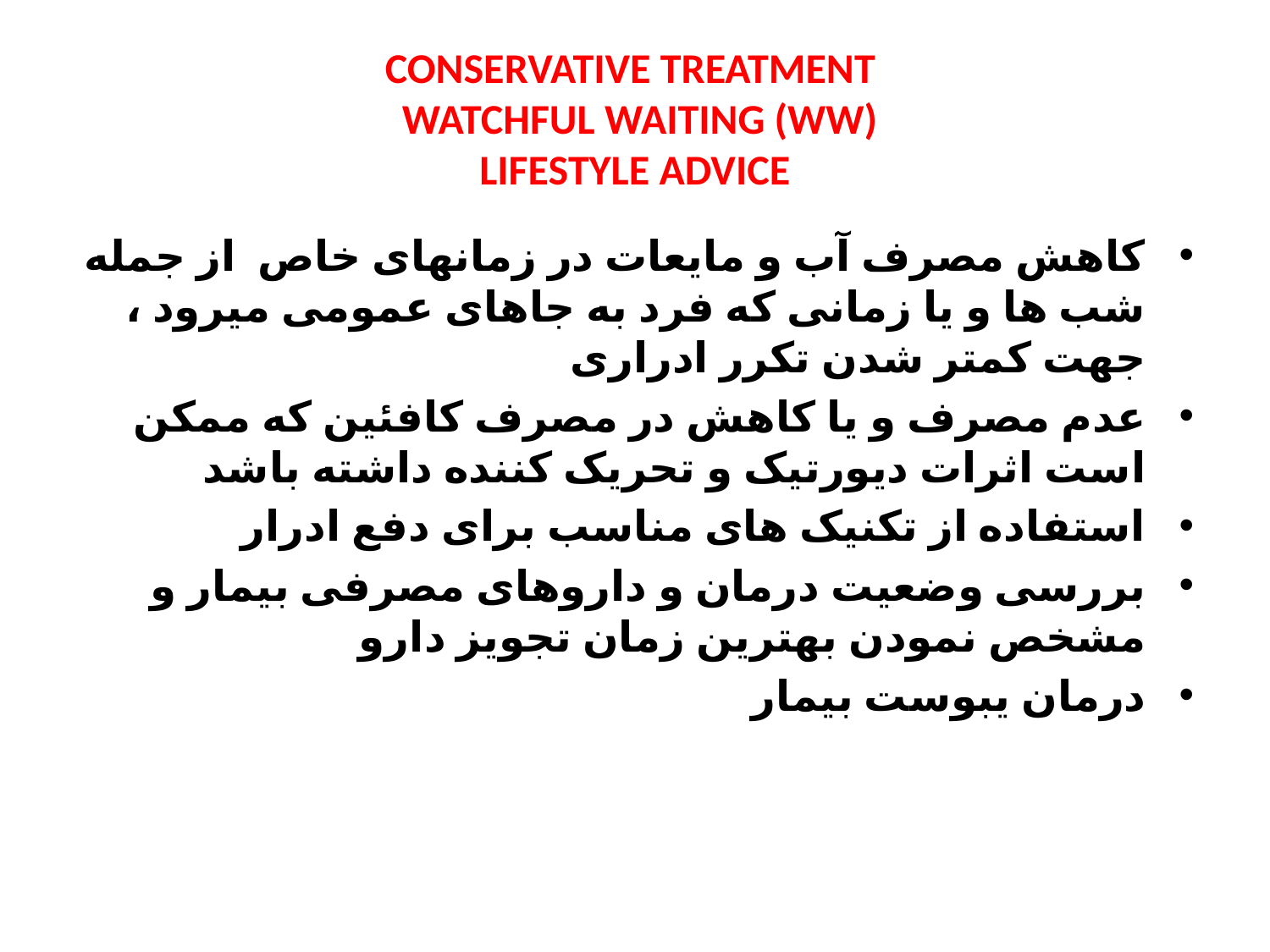

# CONSERVATIVE TREATMENT WATCHFUL WAITING (WW) LIFESTYLE ADVICE
کاهش مصرف آب و مایعات در زمانهای خاص  از جمله شب ها و یا زمانی که فرد به جاهای عمومی میرود ، جهت کمتر شدن تکرر ادراری
عدم مصرف و یا کاهش در مصرف کافئین که ممکن است اثرات دیورتیک و تحریک کننده داشته باشد
استفاده از تکنیک های مناسب برای دفع ادرار
بررسی وضعیت درمان و داروهای مصرفی بیمار و مشخص نمودن بهترین زمان تجویز دارو
درمان یبوست بیمار